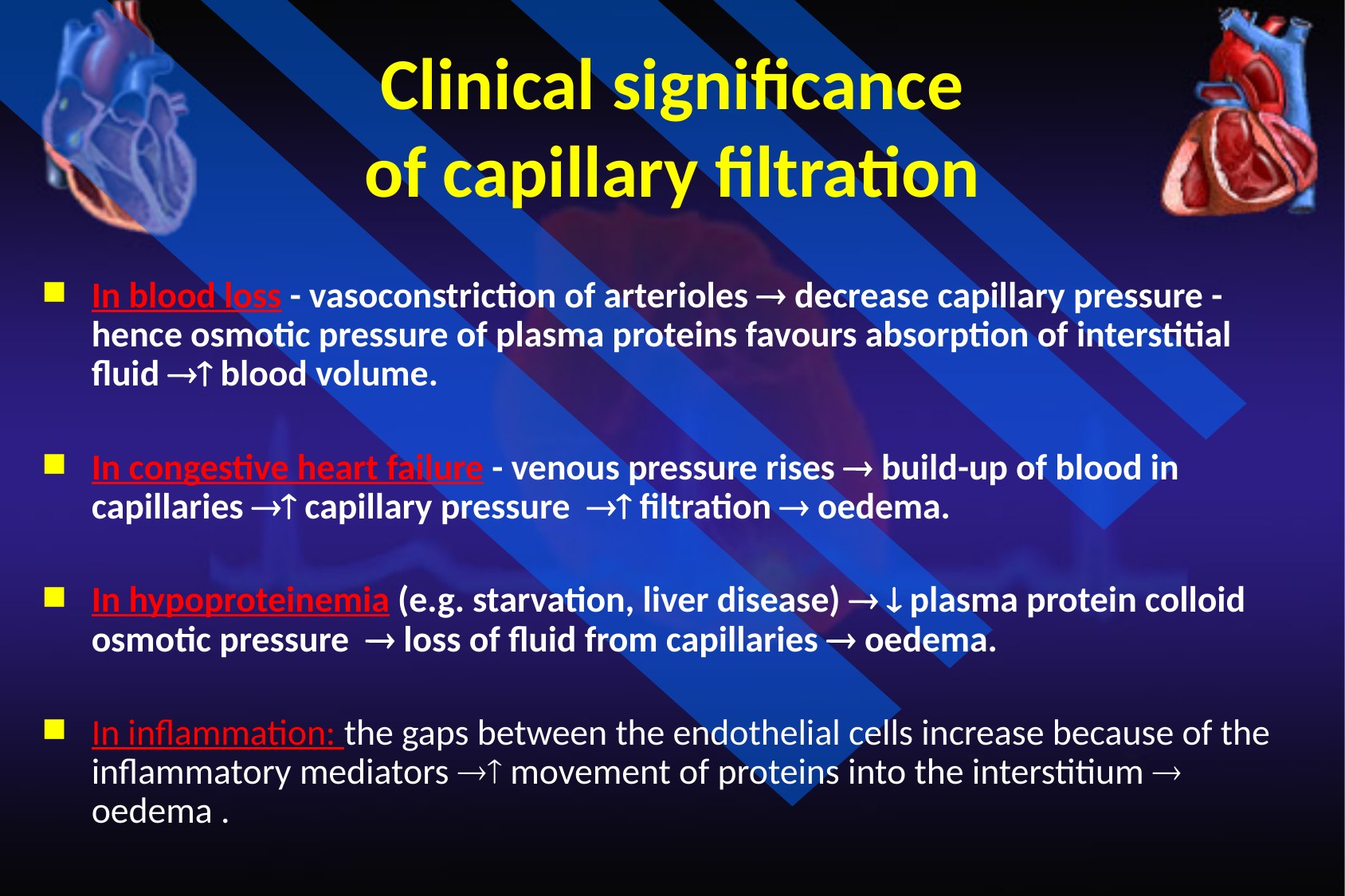

Clinical significance
of capillary filtration

In blood loss - vasoconstriction of arterioles → decrease capillary pressure - hence osmotic pressure of plasma proteins favours absorption of interstitial fluid →↑ blood volume.

In congestive heart failure - venous pressure rises → build-up of blood in capillaries →↑ capillary pressure  →↑ filtration → oedema.

In hypoproteinemia (e.g. starvation, liver disease) → ↓ plasma protein colloid osmotic pressure  → loss of fluid from capillaries → oedema.

In inflammation: the gaps between the endothelial cells increase because of the inflammatory mediators →↑ movement of proteins into the interstitium → oedema .